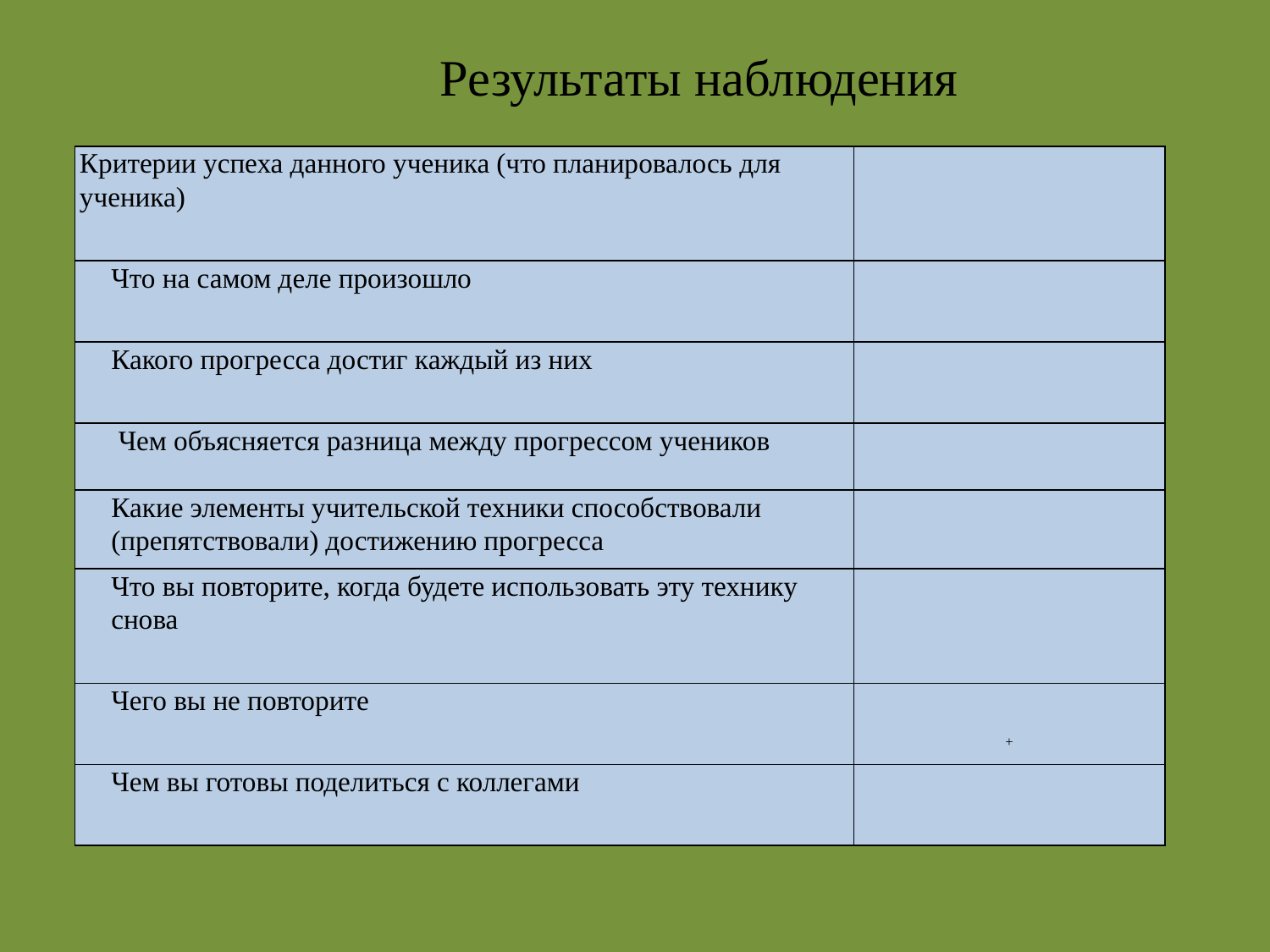

# Результаты наблюдения
| Критерии успеха данного ученика (что планировалось для ученика) |  |
| --- | --- |
| Что на самом деле произошло |  |
| Какого прогресса достиг каждый из них |  |
| Чем объясняется разница между прогрессом учеников |  |
| Какие элементы учительской техники способствовали (препятствовали) достижению прогресса |  |
| Что вы повторите, когда будете использовать эту технику снова |  |
| Чего вы не повторите | + |
| Чем вы готовы поделиться с коллегами |  |